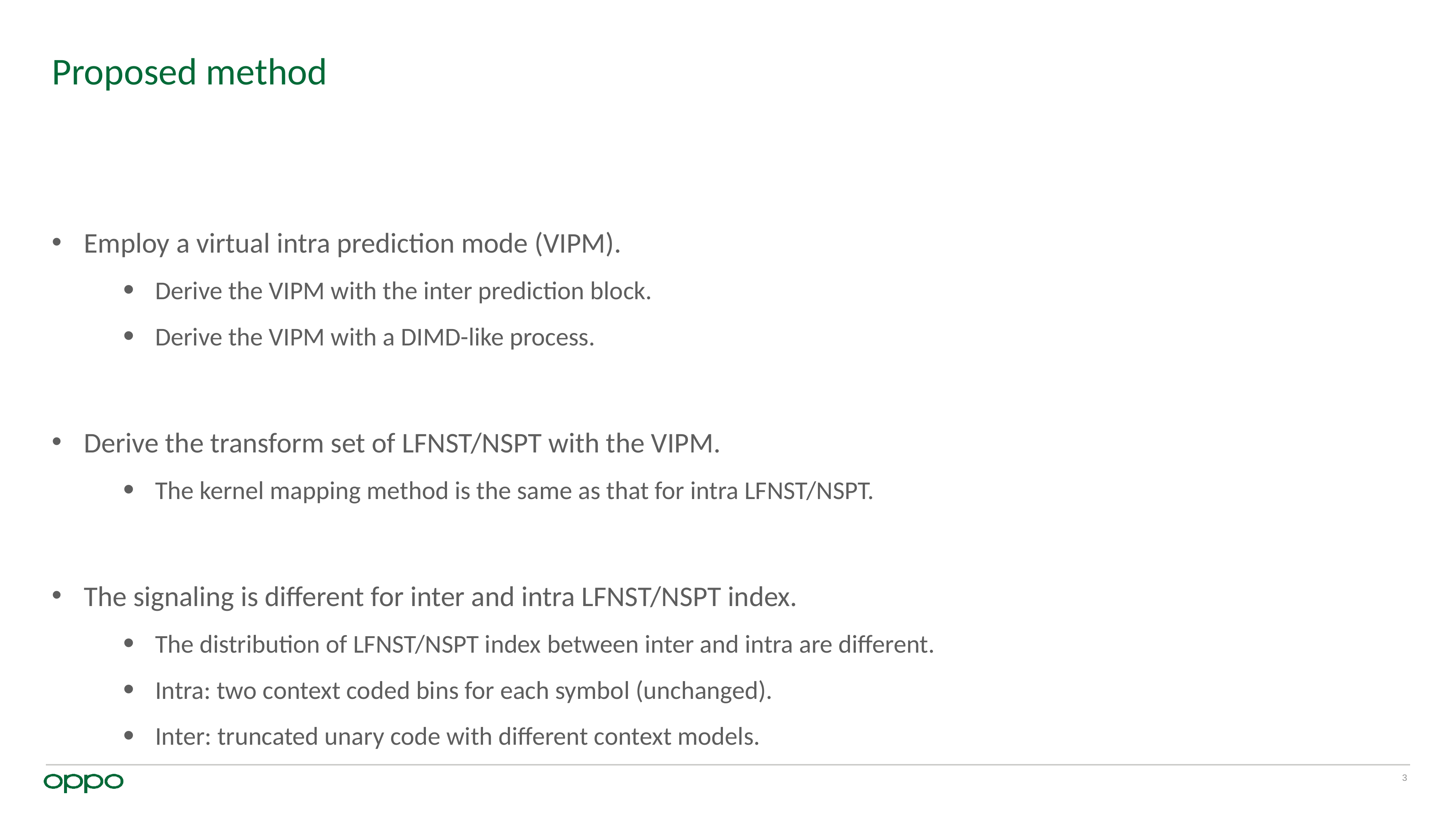

# Proposed method
Employ a virtual intra prediction mode (VIPM).
Derive the VIPM with the inter prediction block.
Derive the VIPM with a DIMD-like process.

Derive the transform set of LFNST/NSPT with the VIPM.
The kernel mapping method is the same as that for intra LFNST/NSPT.

The signaling is different for inter and intra LFNST/NSPT index.
The distribution of LFNST/NSPT index between inter and intra are different.
Intra: two context coded bins for each symbol (unchanged).
Inter: truncated unary code with different context models.